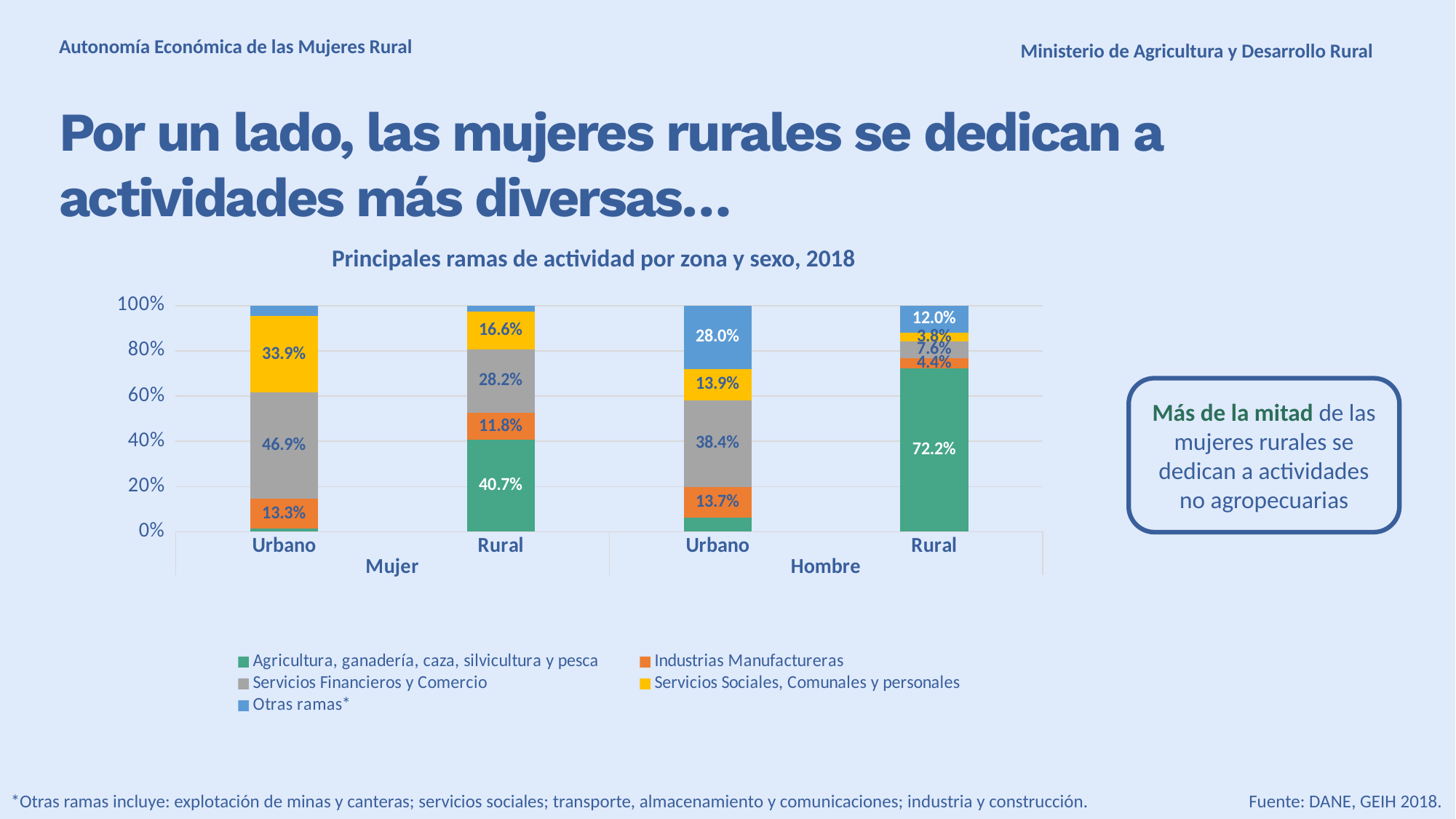

Autonomía Económica de las Mujeres Rural
Ministerio de Agricultura y Desarrollo Rural
Por un lado, las mujeres rurales se dedican a actividades más diversas…
Principales ramas de actividad por zona y sexo, 2018

### Chart

| Category | Agricultura, ganadería, caza, silvicultura y pesca | Industrias Manufactureras | Servicios Financieros y Comercio | Servicios Sociales, Comunales y personales | Otras ramas* |
|---|---|---|---|---|---|
| Urbano | 0.0128 | 0.1333 | 0.4688 | 0.3386 | 0.0466 |
| Rural | 0.4066 | 0.1182 | 0.2821 | 0.1664 | 0.0267 |
| Urbano | 0.0609 | 0.1366 | 0.3838 | 0.1387 | 0.28 |
| Rural | 0.7217 | 0.0444 | 0.0763 | 0.038 | 0.1196 |
Más de la mitad de las mujeres rurales se dedican a actividades no agropecuarias
*Otras ramas incluye: explotación de minas y canteras; servicios sociales; transporte, almacenamiento y comunicaciones; industria y construcción.
Fuente: DANE, GEIH 2018.